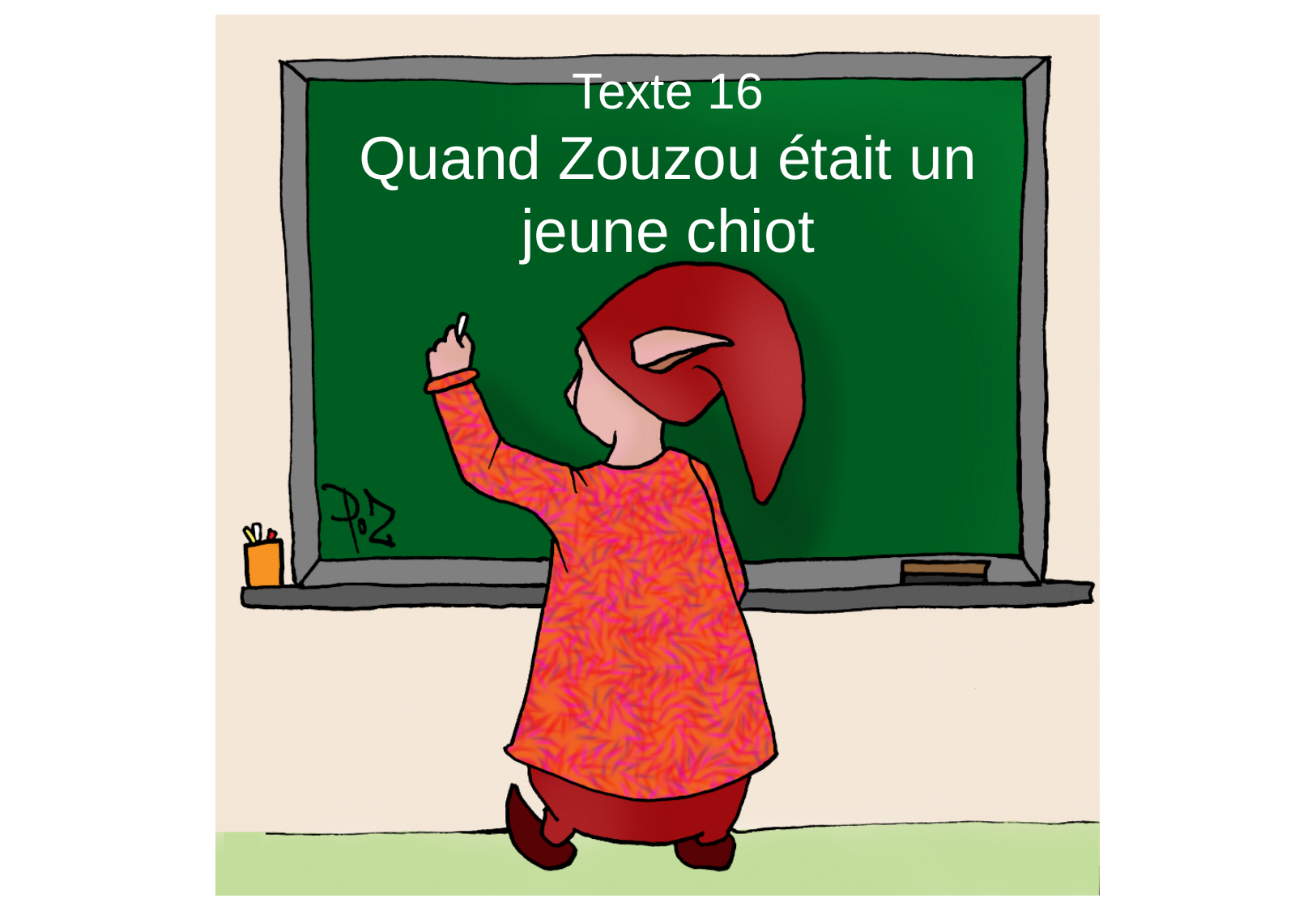

Texte 16
Quand Zouzou était un jeune chiot